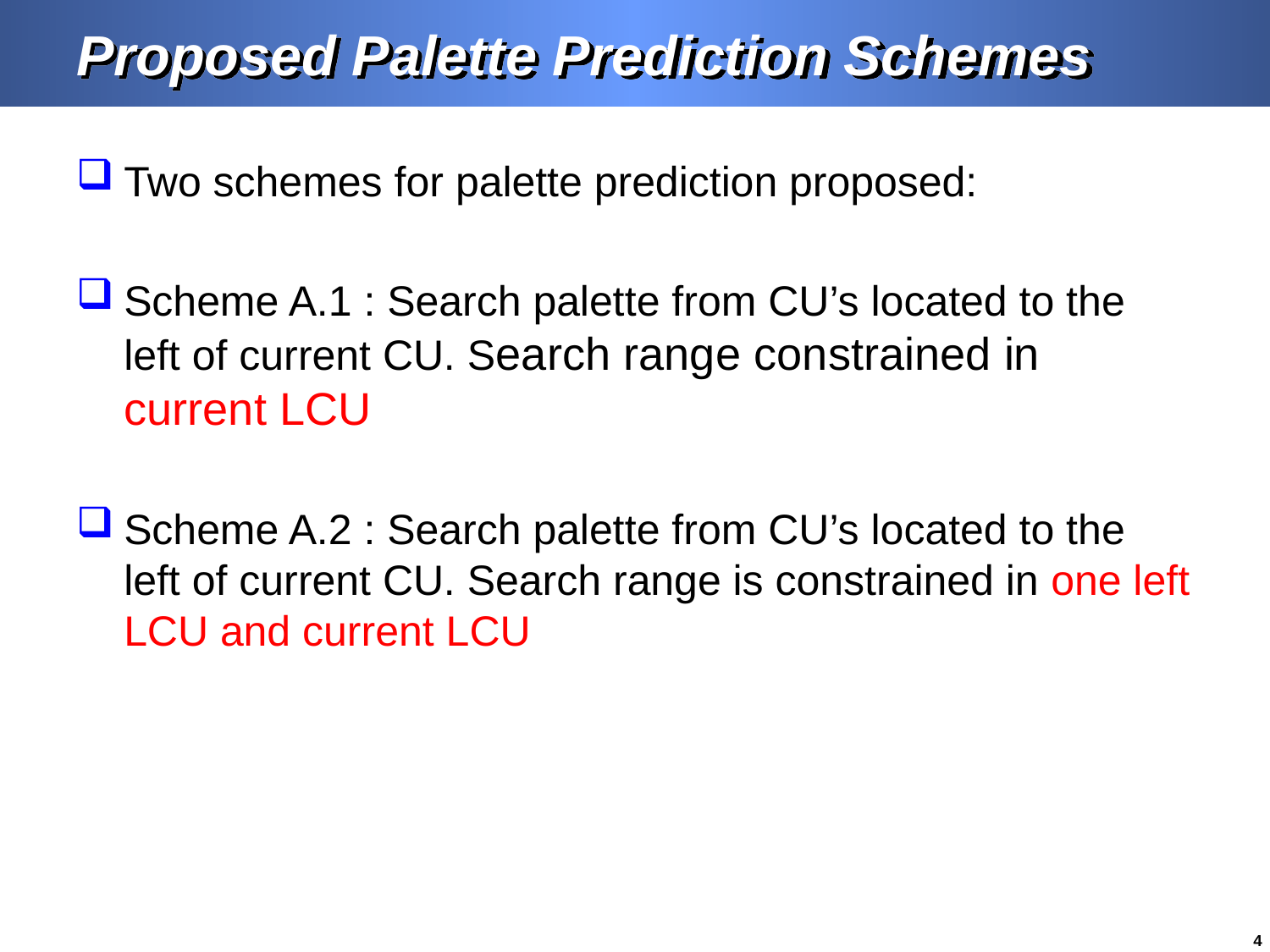

# Proposed Palette Prediction Schemes
Two schemes for palette prediction proposed:

Scheme A.1 : Search palette from CU’s located to the left of current CU. Search range constrained in current LCU

Scheme A.2 : Search palette from CU’s located to the left of current CU. Search range is constrained in one left LCU and current LCU
4